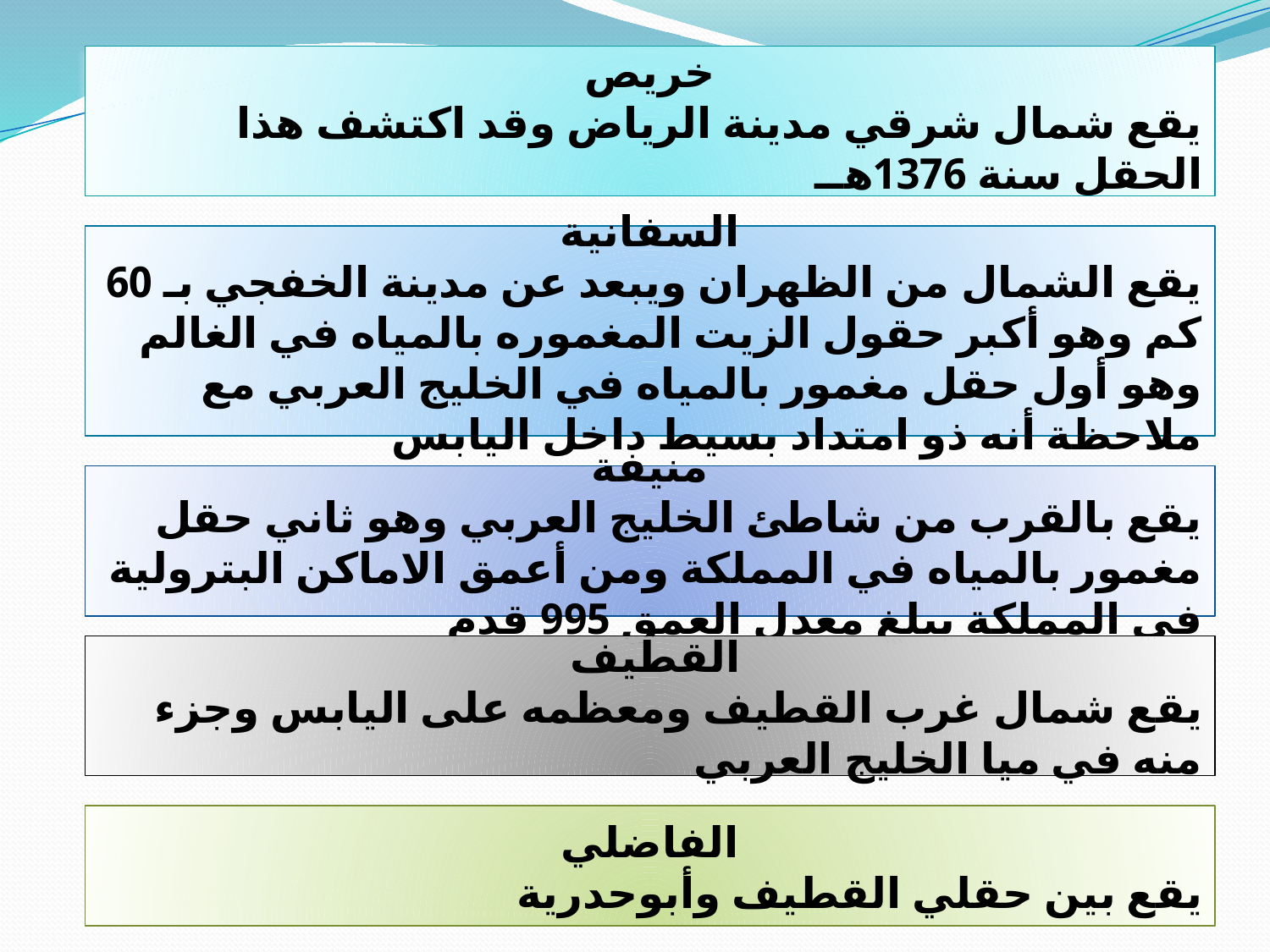

خريص
يقع شمال شرقي مدينة الرياض وقد اكتشف هذا الحقل سنة 1376هــ
السفانية
يقع الشمال من الظهران ويبعد عن مدينة الخفجي بـ 60 كم وهو أكبر حقول الزيت المغموره بالمياه في الغالم وهو أول حقل مغمور بالمياه في الخليج العربي مع ملاحظة أنه ذو امتداد بسيط داخل اليابس
منيفة
يقع بالقرب من شاطئ الخليج العربي وهو ثاني حقل مغمور بالمياه في المملكة ومن أعمق الاماكن البترولية في المملكة يبلغ معدل العمق 995 قدم
القطيف
يقع شمال غرب القطيف ومعظمه على اليابس وجزء منه في ميا الخليج العربي
الفاضلي
يقع بين حقلي القطيف وأبوحدرية